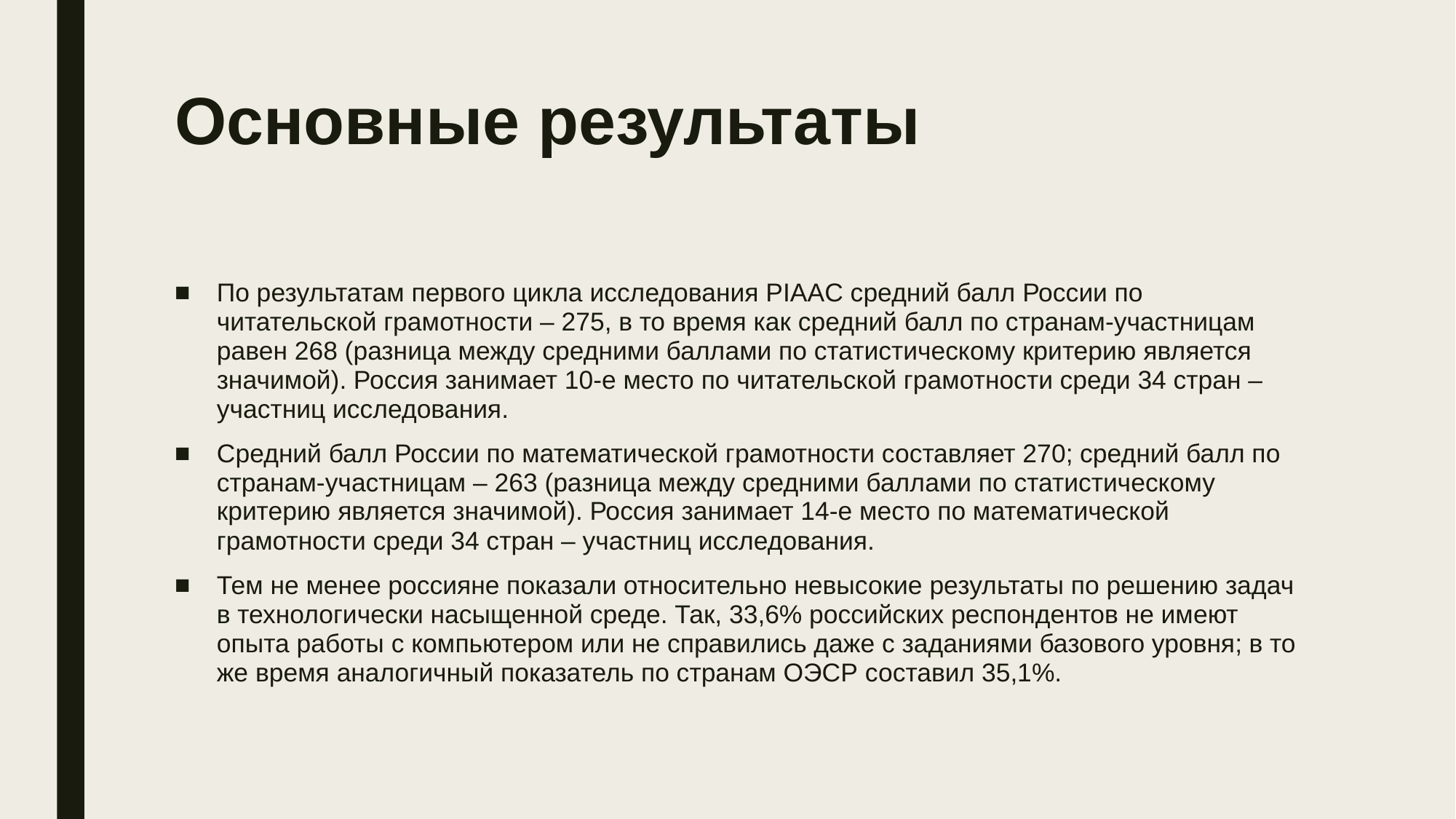

# Основные результаты
По результатам первого цикла исследования PIAAC средний балл России по читательской грамотности – 275, в то время как средний балл по странам-участницам равен 268 (разница между средними баллами по статистическому критерию является значимой). Россия занимает 10-е место по читательской грамотности среди 34 стран – участниц исследования.
Средний балл России по математической грамотности составляет 270; средний балл по странам-участницам – 263 (разница между средними баллами по статистическому критерию является значимой). Россия занимает 14-е место по математической грамотности среди 34 стран – участниц исследования.
Тем не менее россияне показали относительно невысокие результаты по решению задач в технологически насыщенной среде. Так, 33,6% российских респондентов не имеют опыта работы с компьютером или не справились даже с заданиями базового уровня; в то же время аналогичный показатель по странам ОЭСР составил 35,1%.